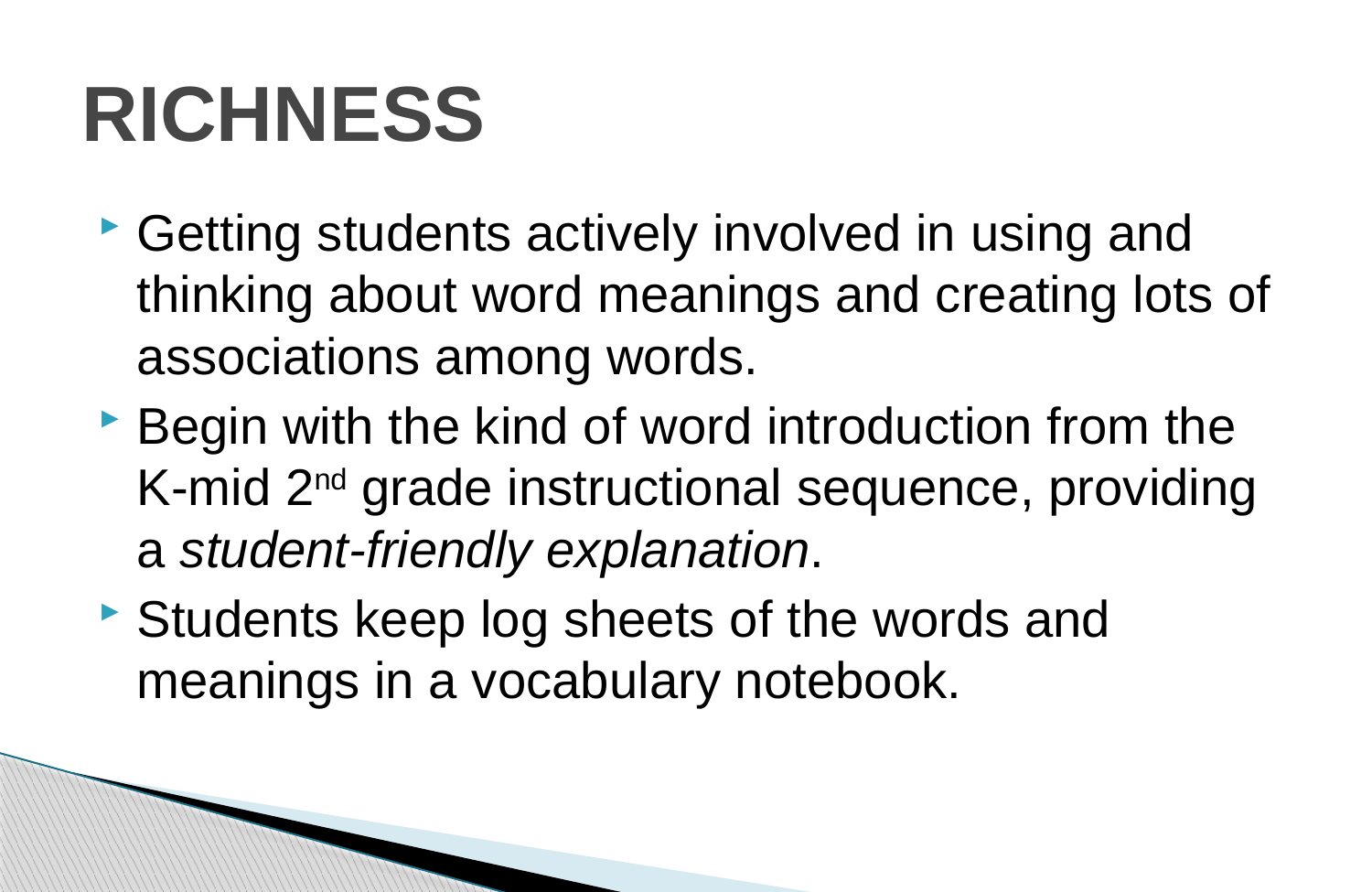

# RICHNESS
Getting students actively involved in using and thinking about word meanings and creating lots of associations among words.
Begin with the kind of word introduction from the K-mid 2nd grade instructional sequence, providing a student-friendly explanation.
Students keep log sheets of the words and meanings in a vocabulary notebook.